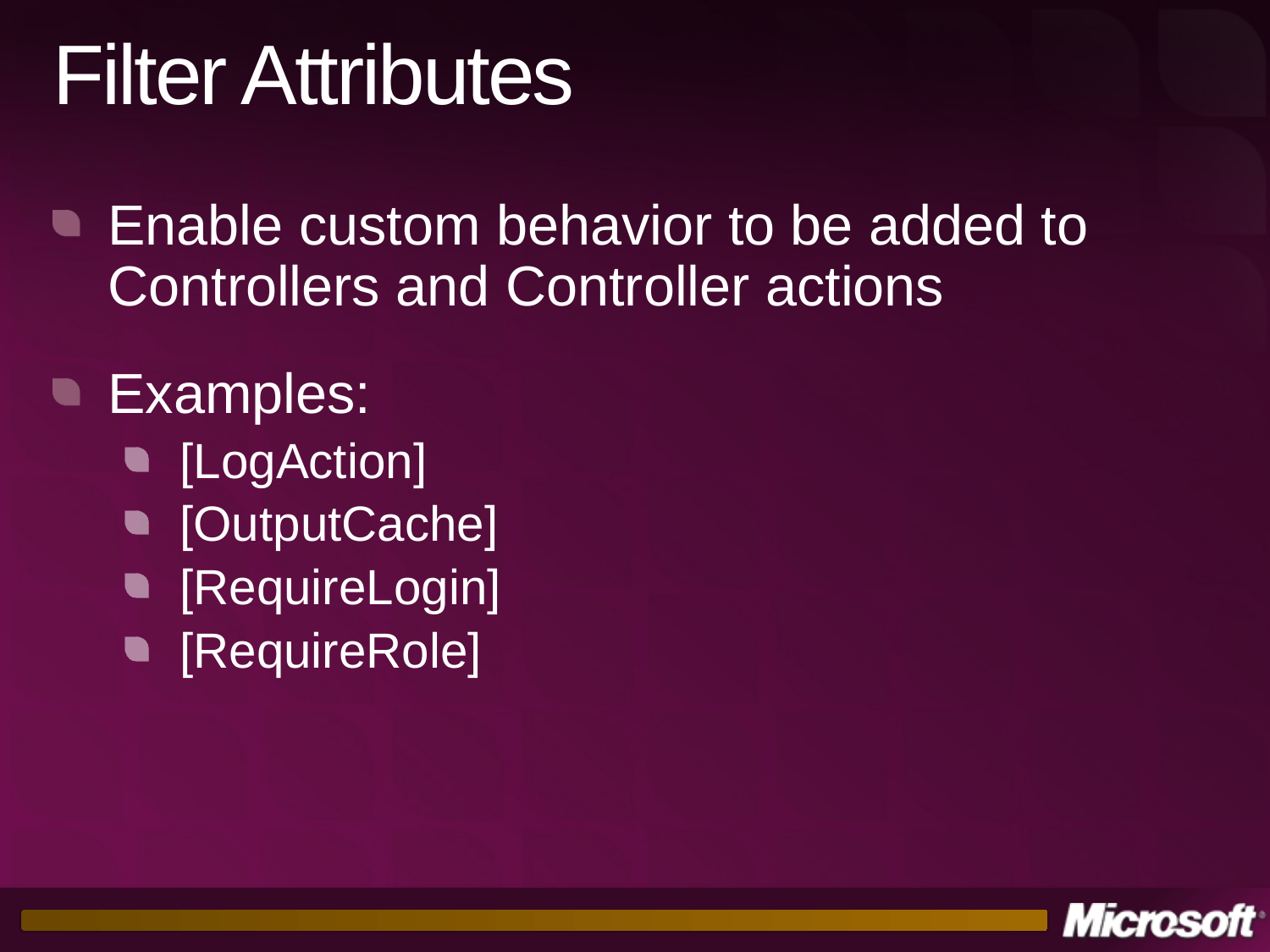

# Filter Attributes
Enable custom behavior to be added to Controllers and Controller actions

Examples:
[LogAction]
[OutputCache]
[RequireLogin]
[RequireRole]